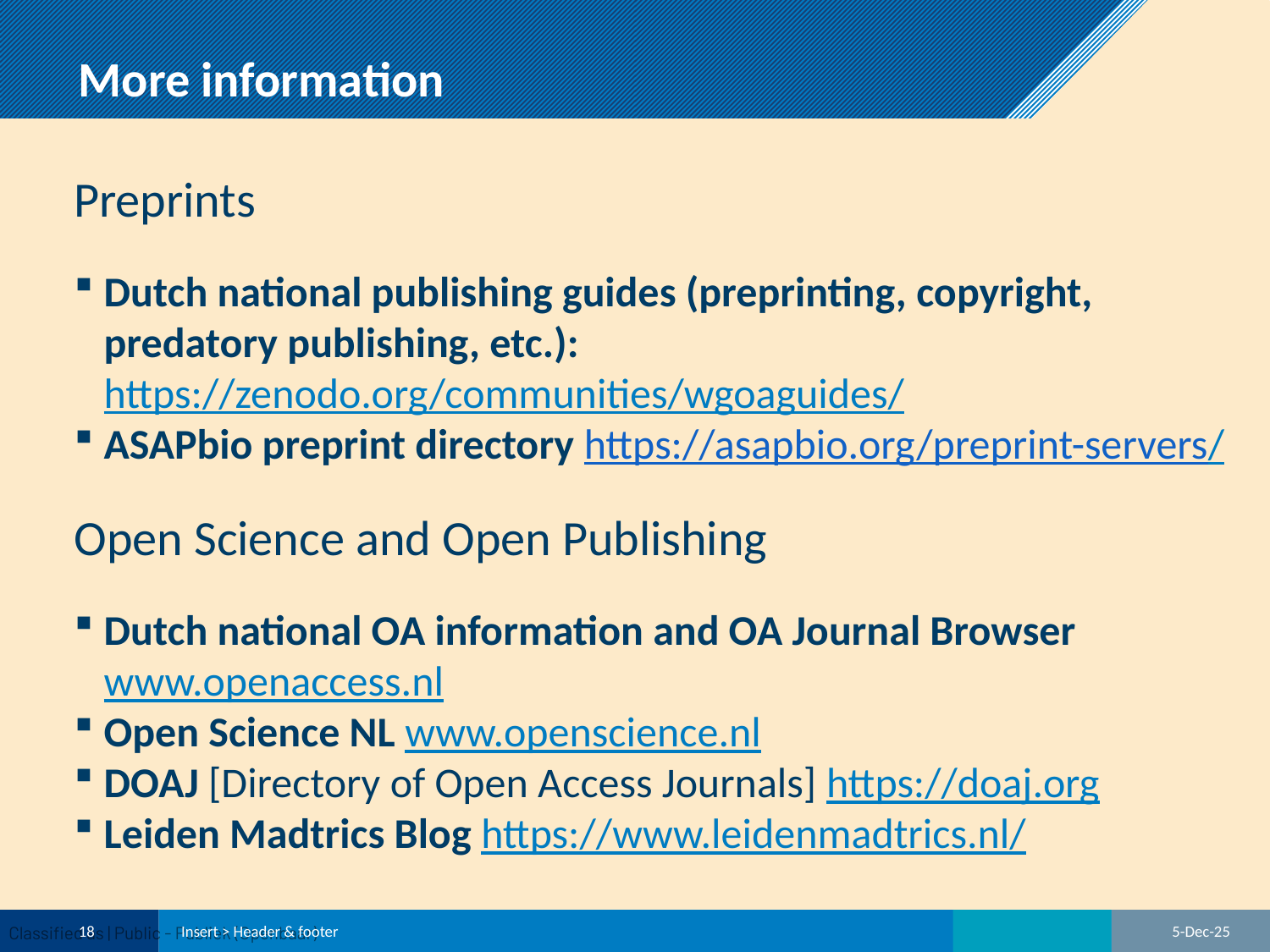

# More information

Preprints

Dutch national publishing guides (preprinting, copyright, predatory publishing, etc.): https://zenodo.org/communities/wgoaguides/
ASAPbio preprint directory https://asapbio.org/preprint-servers/

Open Science and Open Publishing

Dutch national OA information and OA Journal Browser www.openaccess.nl
Open Science NL www.openscience.nl
DOAJ [Directory of Open Access Journals] https://doaj.org
Leiden Madtrics Blog https://www.leidenmadtrics.nl/

18
Insert > Header & footer
5-Dec-25